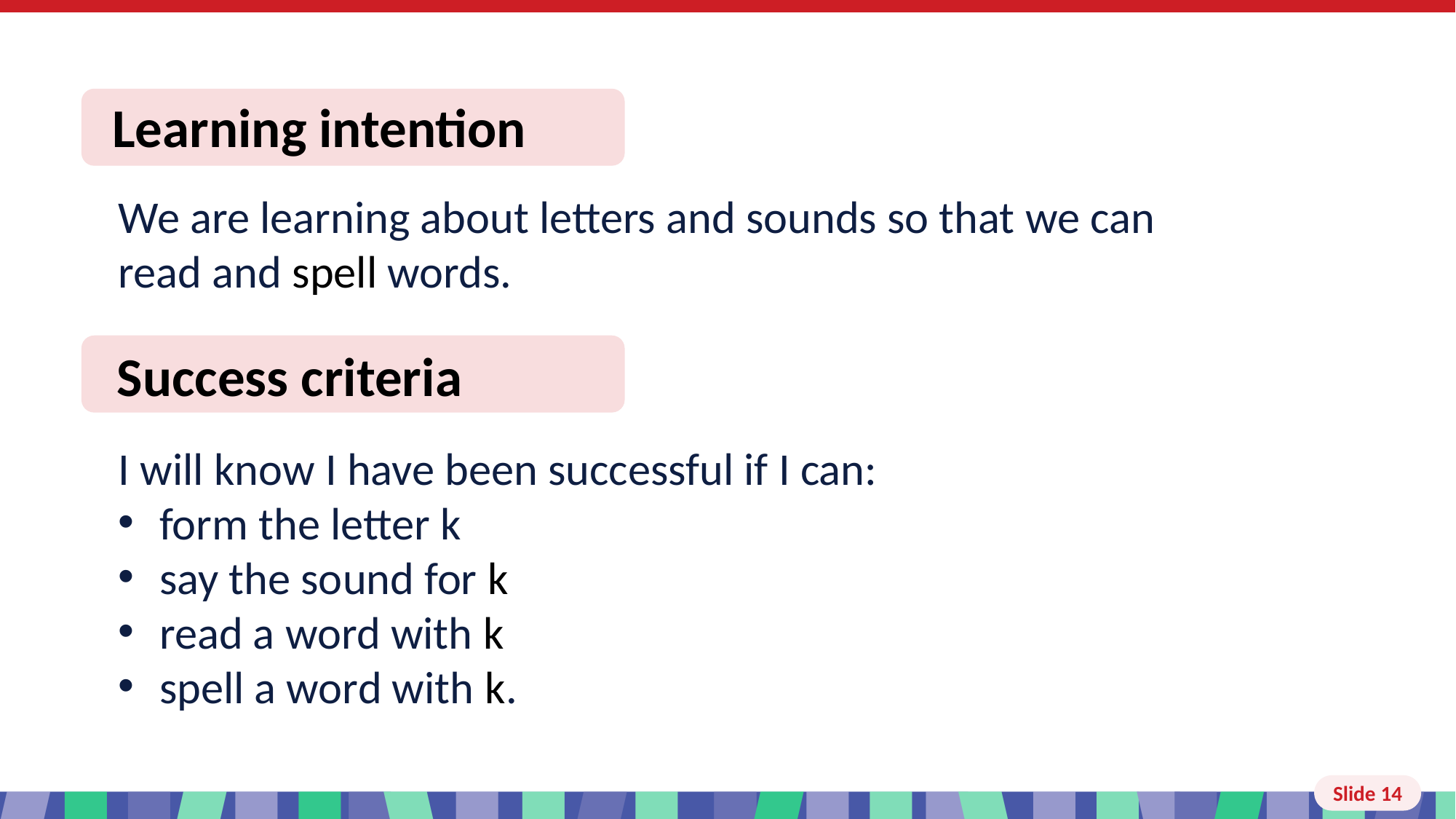

# Slide 15 Learning intention and success criteria
I will know I have been successful if I can:
form the letter k
say the sound for k
read a word with k
spell a word with k.